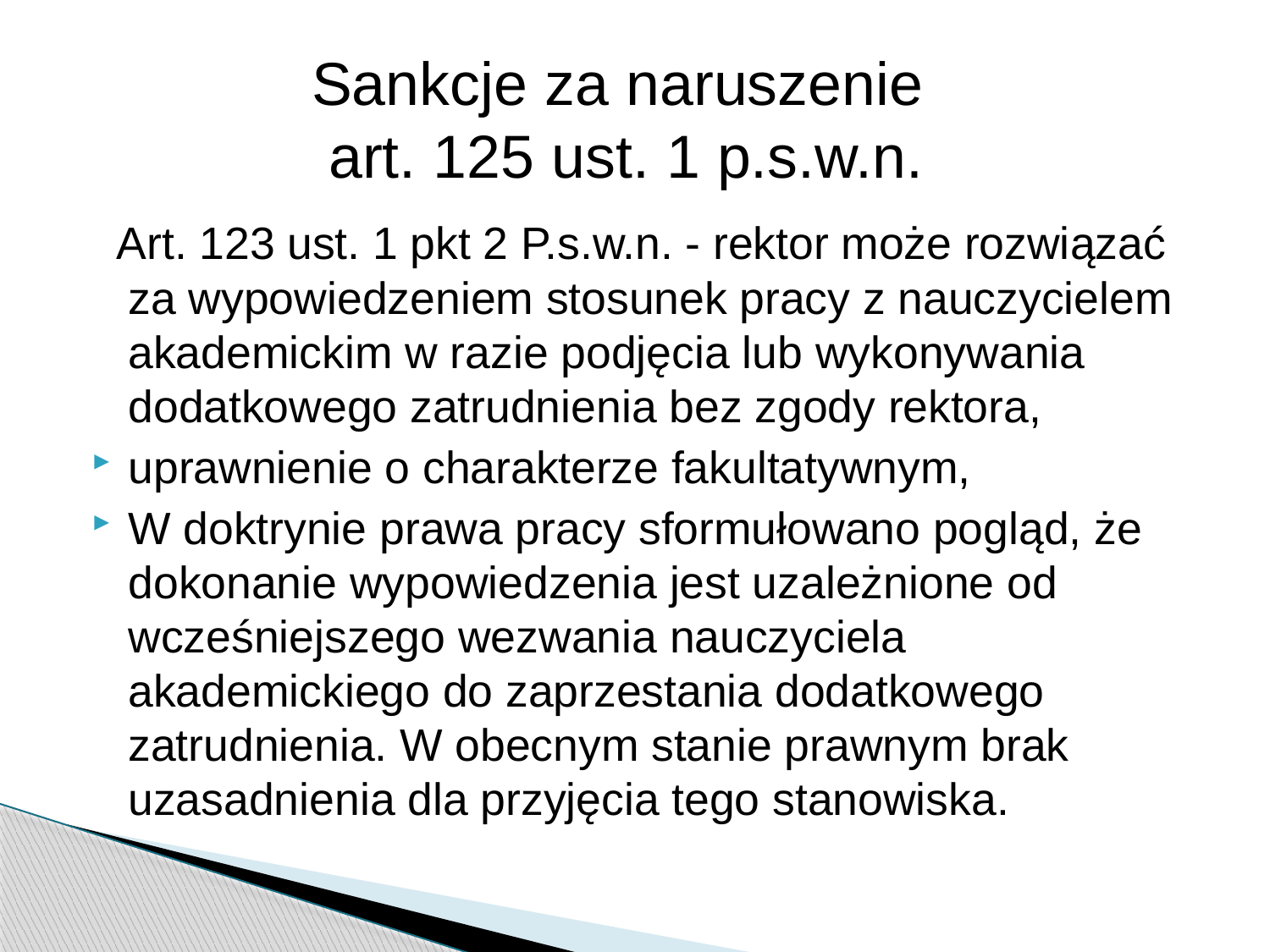

# Sankcje za naruszenie   art. 125 ust. 1 p.s.w.n.
  Art. 123 ust. 1 pkt 2 P.s.w.n. - rektor może rozwiązać za wypowiedzeniem stosunek pracy z nauczycielem akademickim w razie podjęcia lub wykonywania dodatkowego zatrudnienia bez zgody rektora,
uprawnienie o charakterze fakultatywnym,
W doktrynie prawa pracy sformułowano pogląd, że dokonanie wypowiedzenia jest uzależnione od wcześniejszego wezwania nauczyciela akademickiego do zaprzestania dodatkowego zatrudnienia. W obecnym stanie prawnym brak uzasadnienia dla przyjęcia tego stanowiska.